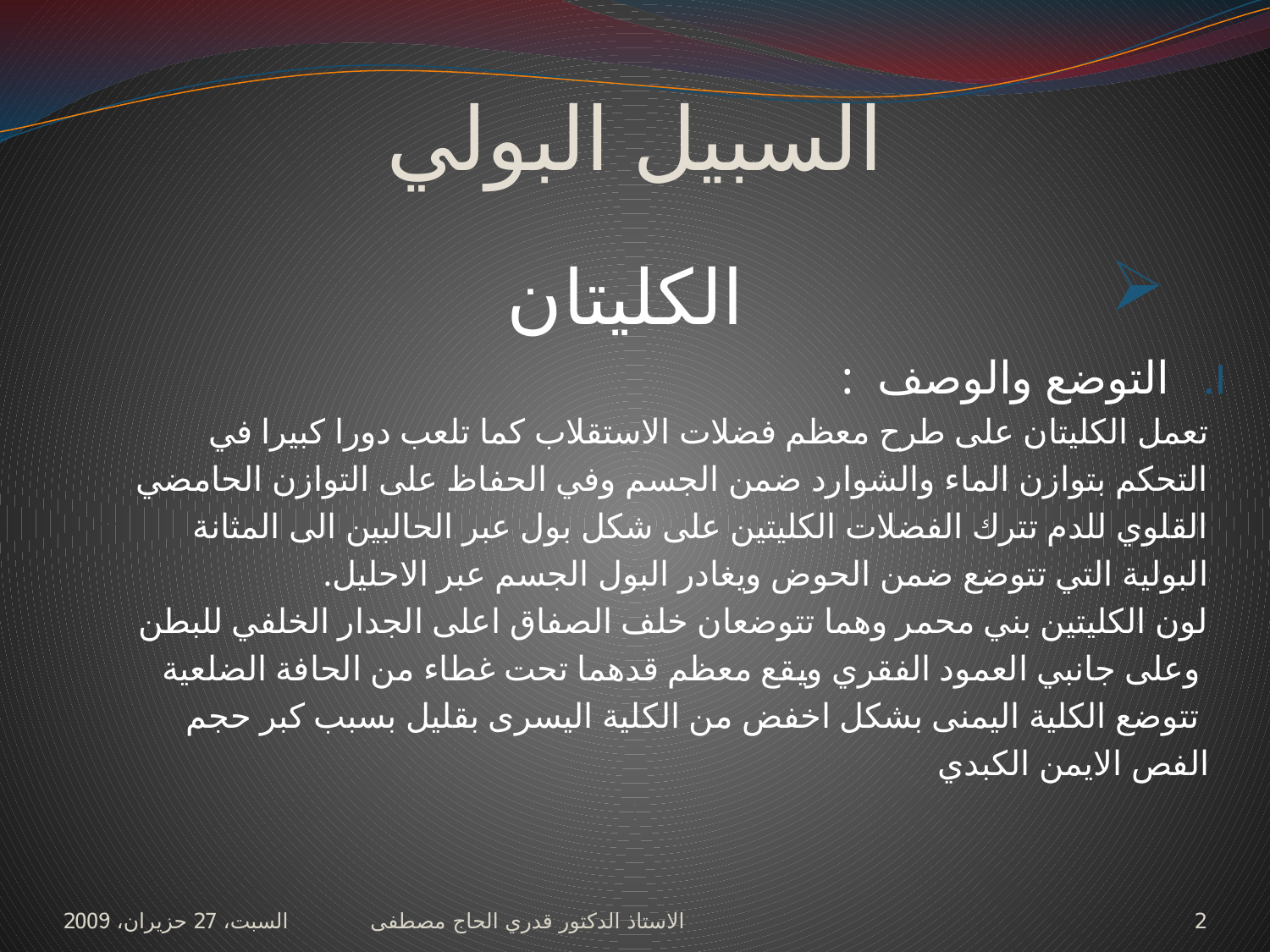

# السبيل البولي
 الكليتان
التوضع والوصف  :
تعمل الكليتان على طرح معظم فضلات الاستقلاب كما تلعب دورا كبيرا في
التحكم بتوازن الماء والشوارد ضمن الجسم وفي الحفاظ على التوازن الحامضي
القلوي للدم تترك الفضلات الكليتين على شكل بول عبر الحالبين الى المثانة
البولية التي تتوضع ضمن الحوض ويغادر البول الجسم عبر الاحليل.
لون الكليتين بني محمر وهما تتوضعان خلف الصفاق اعلى الجدار الخلفي للبطن
 وعلى جانبي العمود الفقري ويقع معظم قدهما تحت غطاء من الحافة الضلعية
 تتوضع الكلية اليمنى بشكل اخفض من الكلية اليسرى بقليل بسبب كبر حجم
الفص الايمن الكبدي

السبت، 27 حزيران، 2009
الاستاذ الدكتور قدري الحاج مصطفى
2